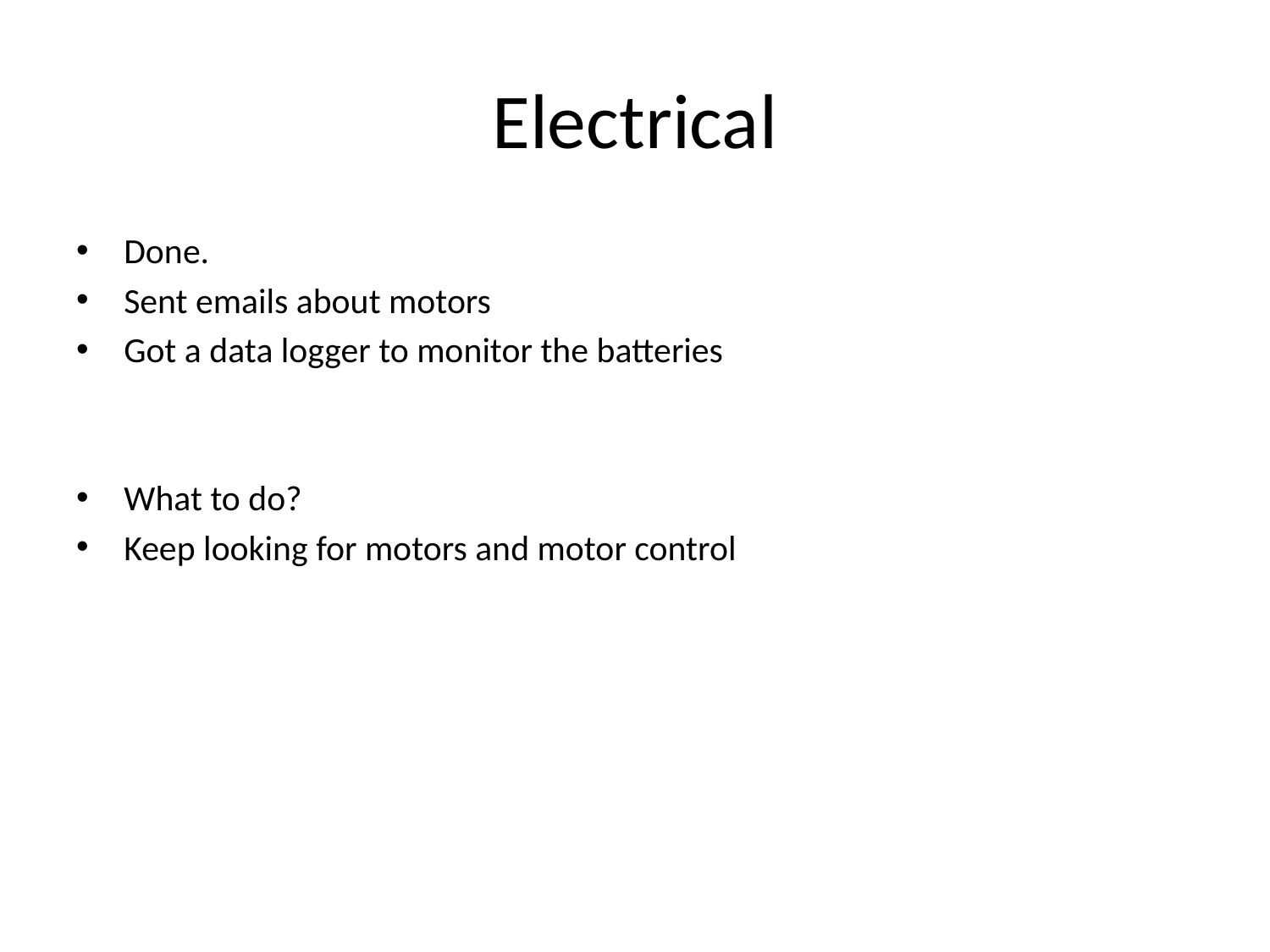

# Electrical
Done.
Sent emails about motors
Got a data logger to monitor the batteries

What to do?
Keep looking for motors and motor control